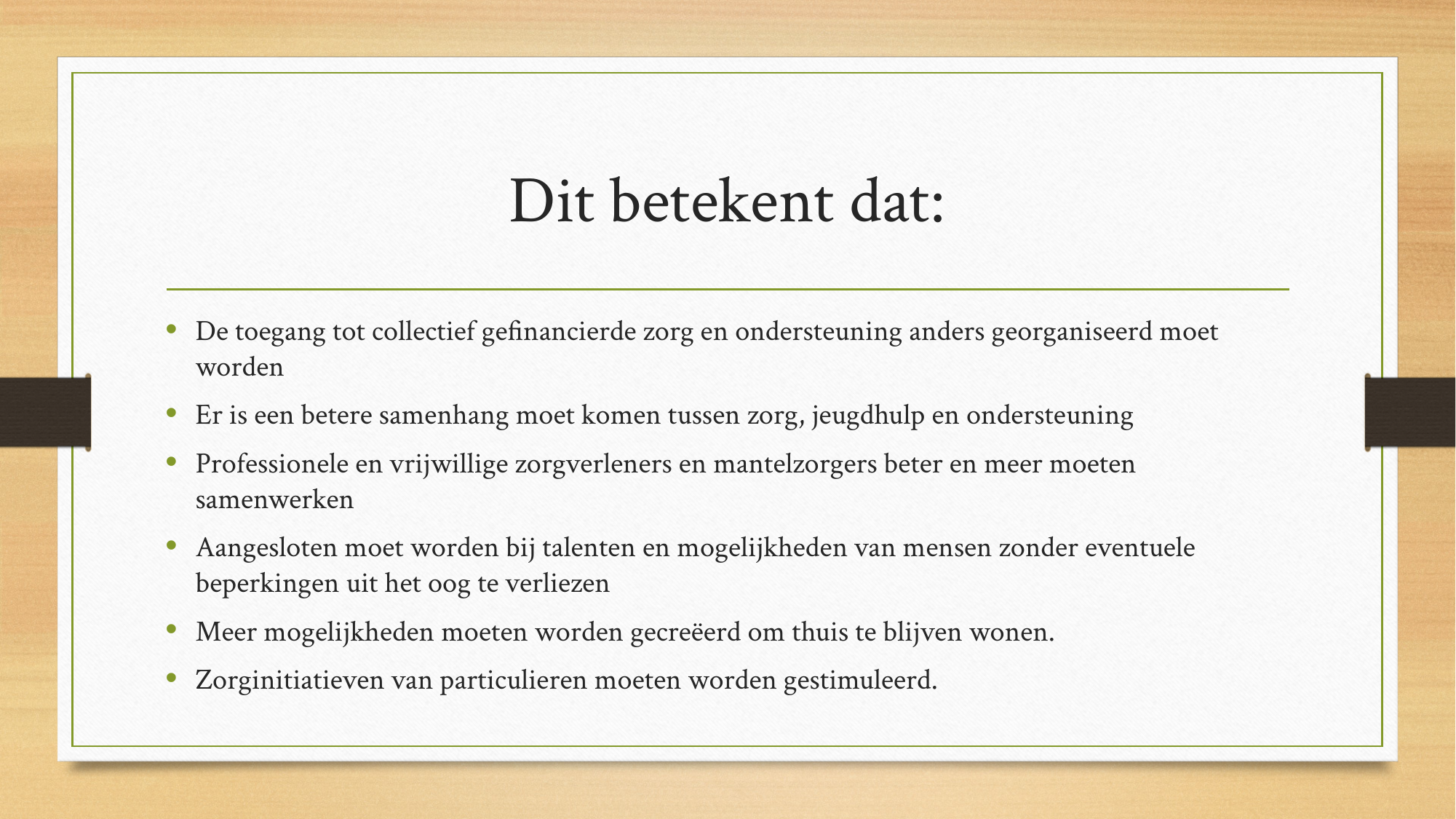

# Dit betekent dat:
De toegang tot collectief gefinancierde zorg en ondersteuning anders georganiseerd moet worden
Er is een betere samenhang moet komen tussen zorg, jeugdhulp en ondersteuning
Professionele en vrijwillige zorgverleners en mantelzorgers beter en meer moeten samenwerken
Aangesloten moet worden bij talenten en mogelijkheden van mensen zonder eventuele beperkingen uit het oog te verliezen
Meer mogelijkheden moeten worden gecreëerd om thuis te blijven wonen.
Zorginitiatieven van particulieren moeten worden gestimuleerd.